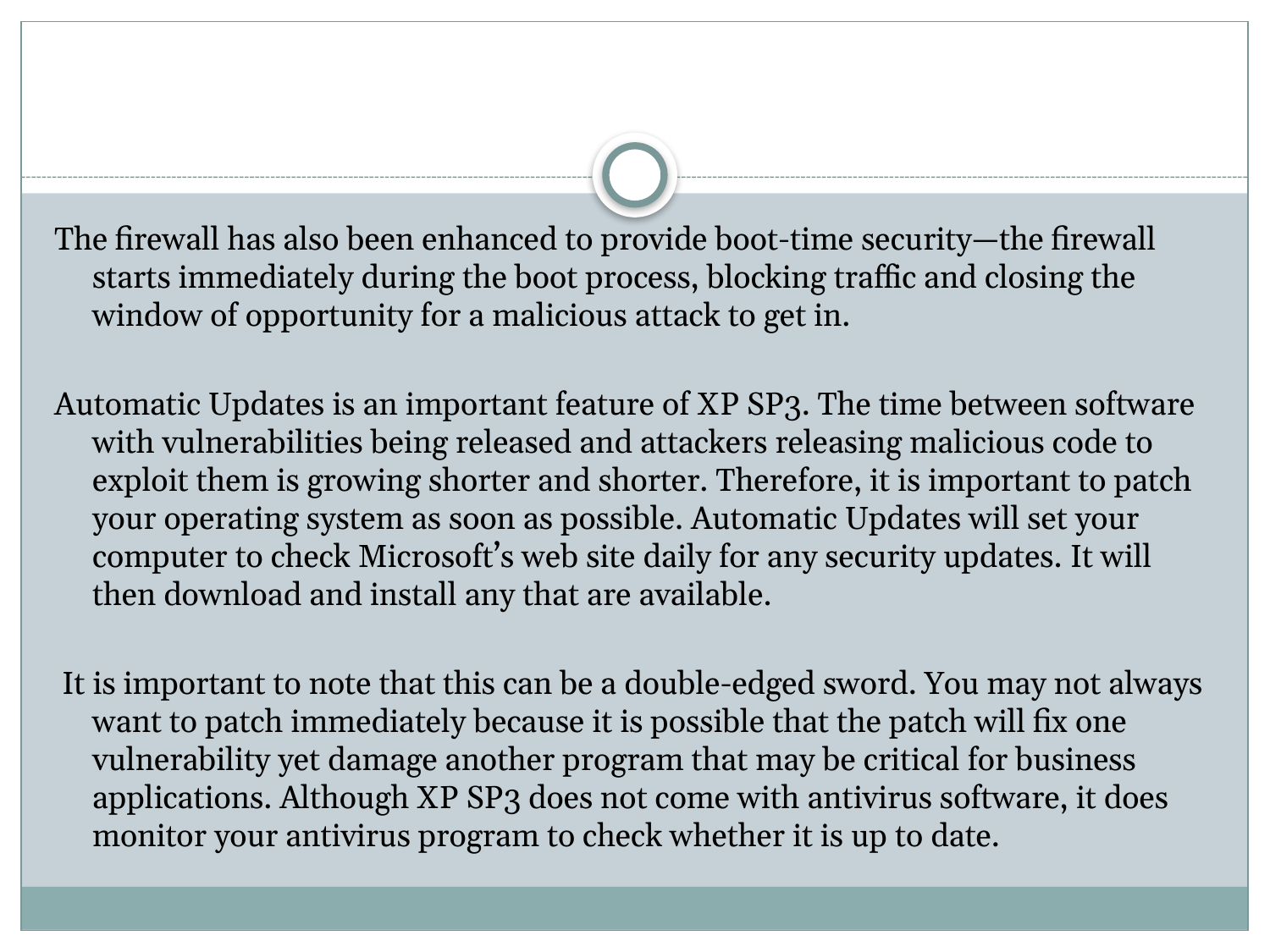

#
The firewall has also been enhanced to provide boot-time security—the firewall starts immediately during the boot process, blocking traffic and closing the window of opportunity for a malicious attack to get in.

Automatic Updates is an important feature of XP SP3. The time between software with vulnerabilities being released and attackers releasing malicious code to exploit them is growing shorter and shorter. Therefore, it is important to patch your operating system as soon as possible. Automatic Updates will set your computer to check Microsoft’s web site daily for any security updates. It will then download and install any that are available.

 It is important to note that this can be a double-edged sword. You may not always want to patch immediately because it is possible that the patch will fix one vulnerability yet damage another program that may be critical for business applications. Although XP SP3 does not come with antivirus software, it does monitor your antivirus program to check whether it is up to date.